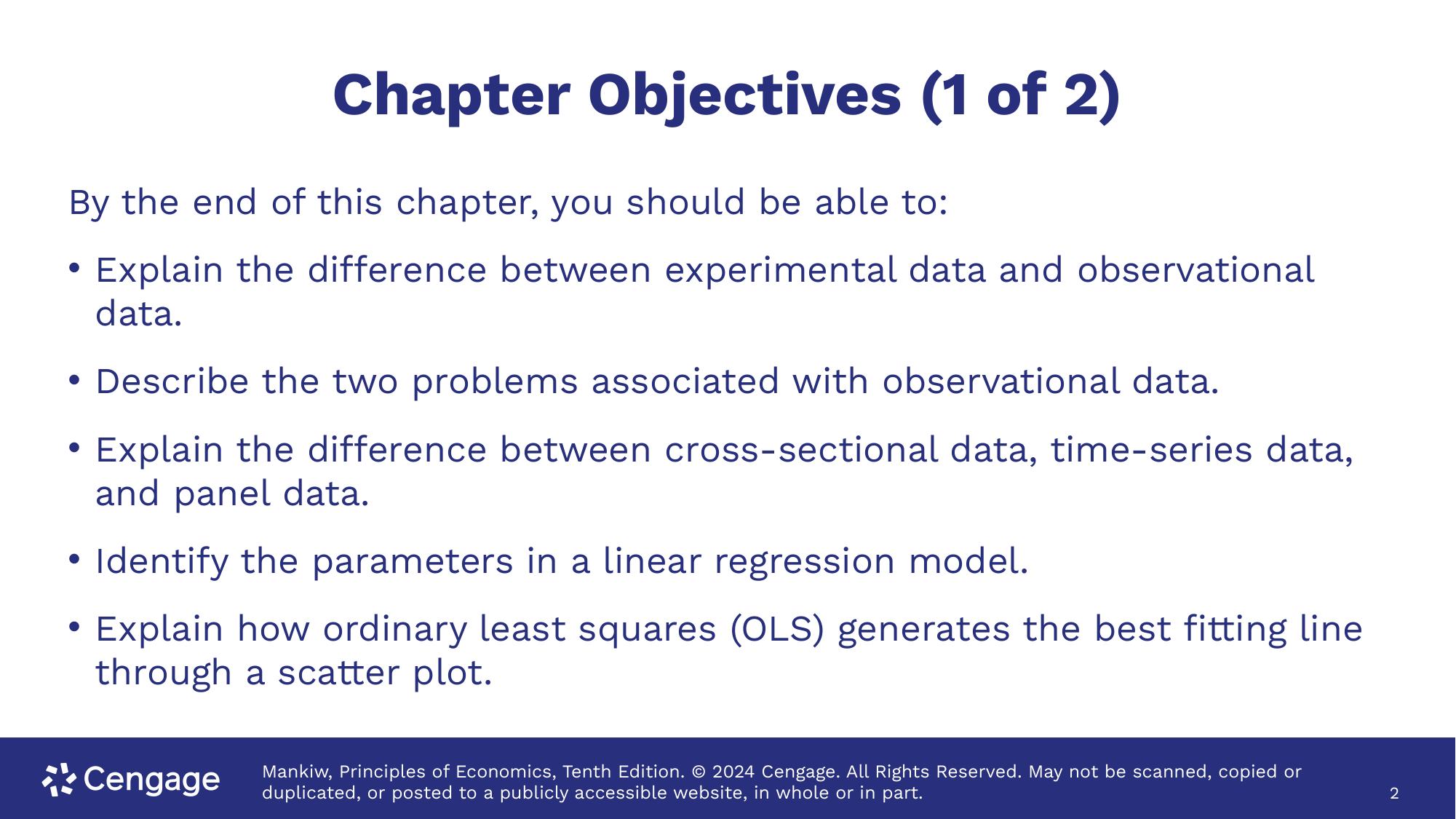

# Chapter Objectives (1 of 2)
By the end of this chapter, you should be able to:
Explain the difference between experimental data and observational data.
Describe the two problems associated with observational data.
Explain the difference between cross-sectional data, time-series data, and panel data.
Identify the parameters in a linear regression model.
Explain how ordinary least squares (OLS) generates the best fitting line through a scatter plot.